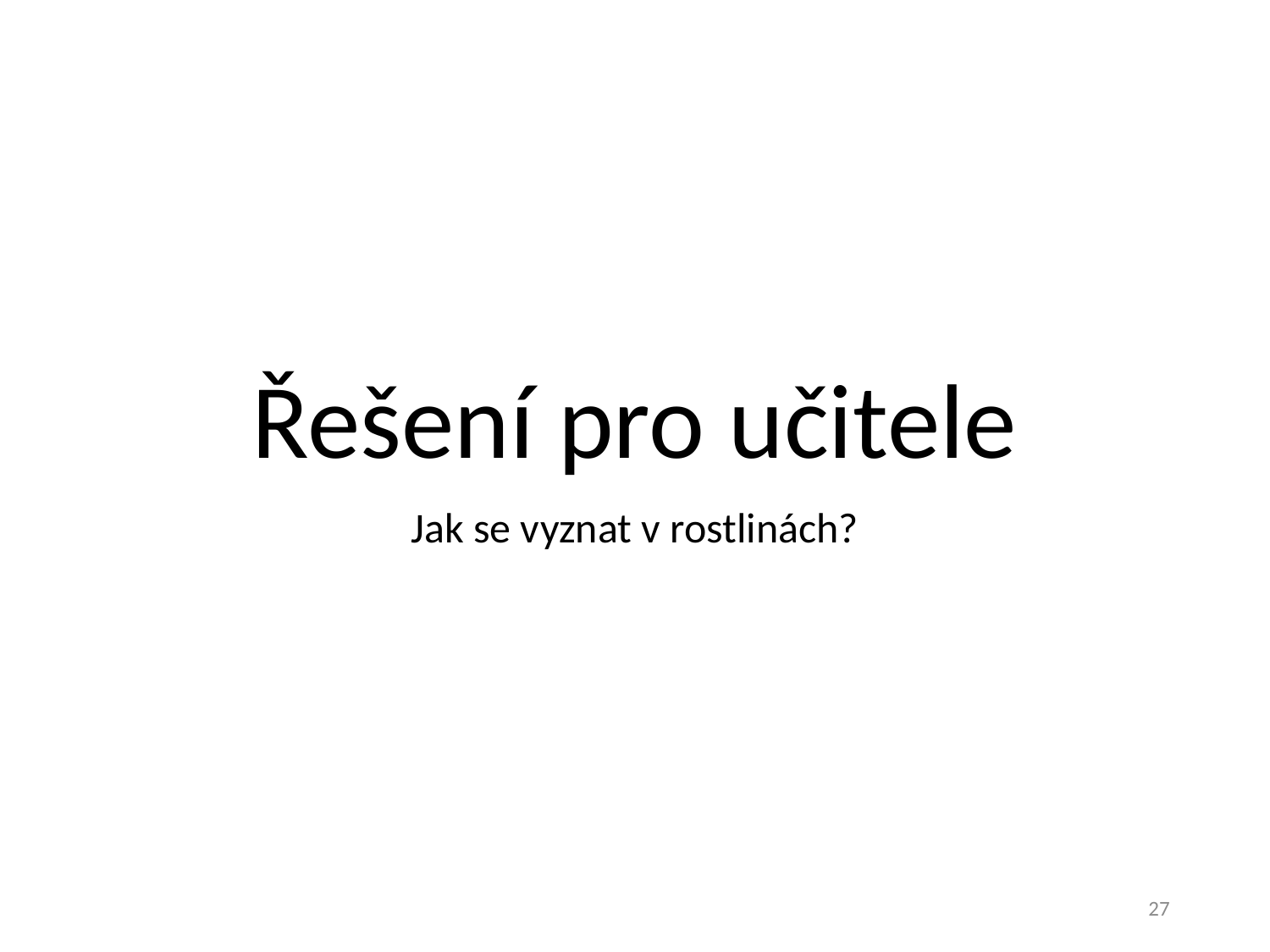

# Řešení pro učitele
Jak se vyznat v rostlinách?
27